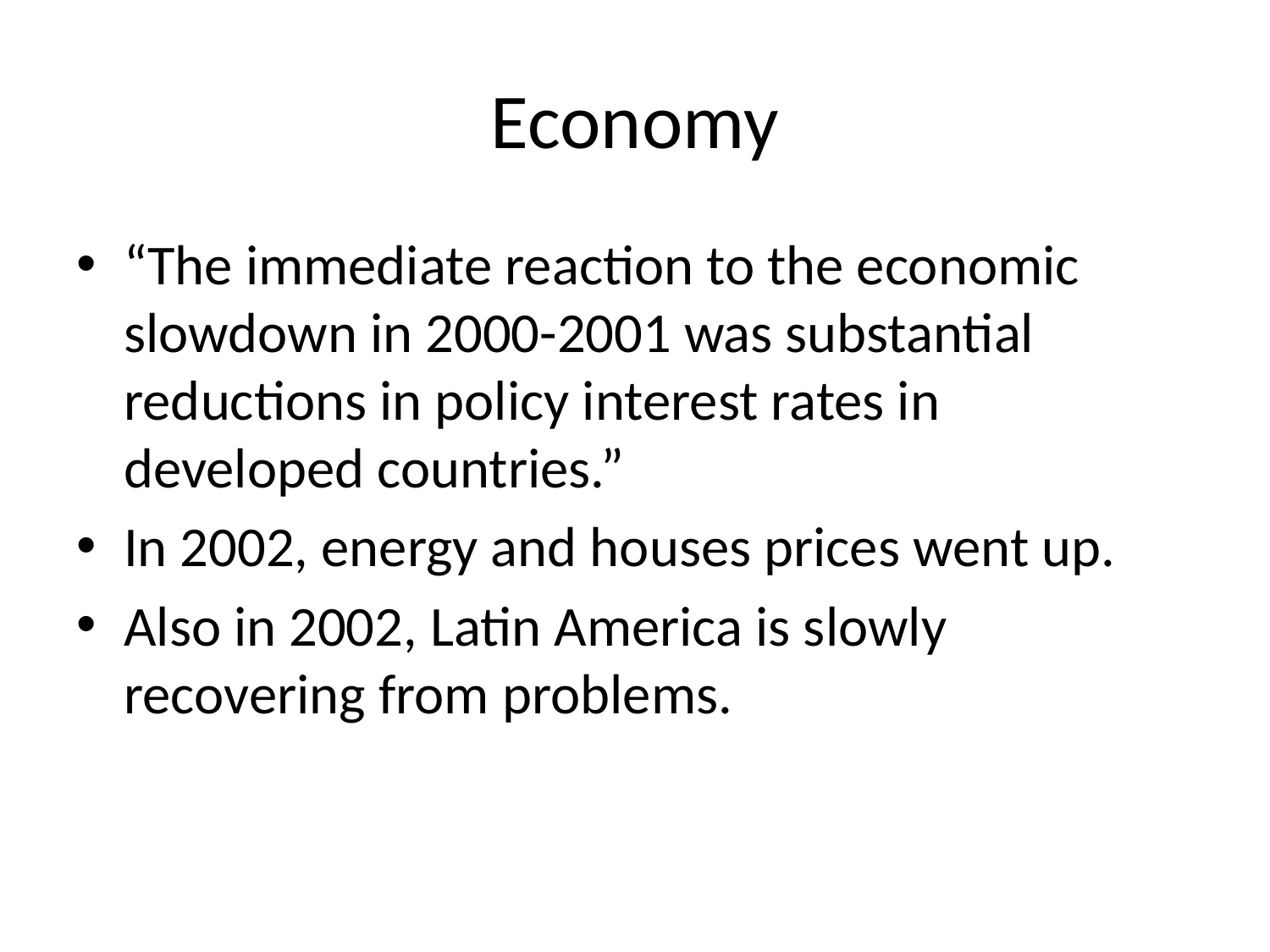

# Economy
“The immediate reaction to the economic slowdown in 2000-2001 was substantial reductions in policy interest rates in developed countries.”
In 2002, energy and houses prices went up.
Also in 2002, Latin America is slowly recovering from problems.